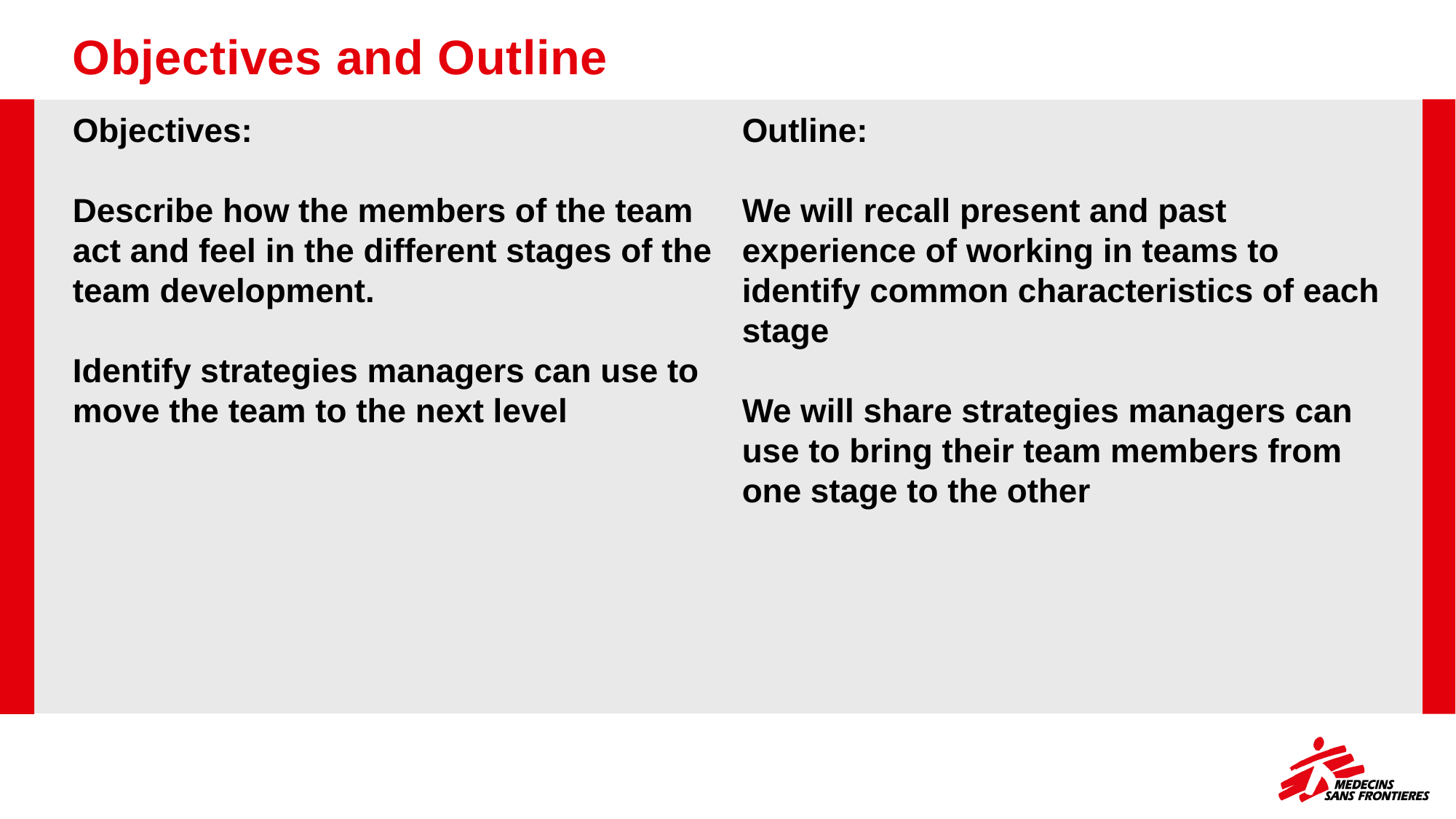

# Objectives and Outline
Objectives:

Describe how the members of the team act and feel in the different stages of the team development.

Identify strategies managers can use to move the team to the next level

Outline:

We will recall present and past experience of working in teams to identify common characteristics of each stage

We will share strategies managers can use to bring their team members from one stage to the other